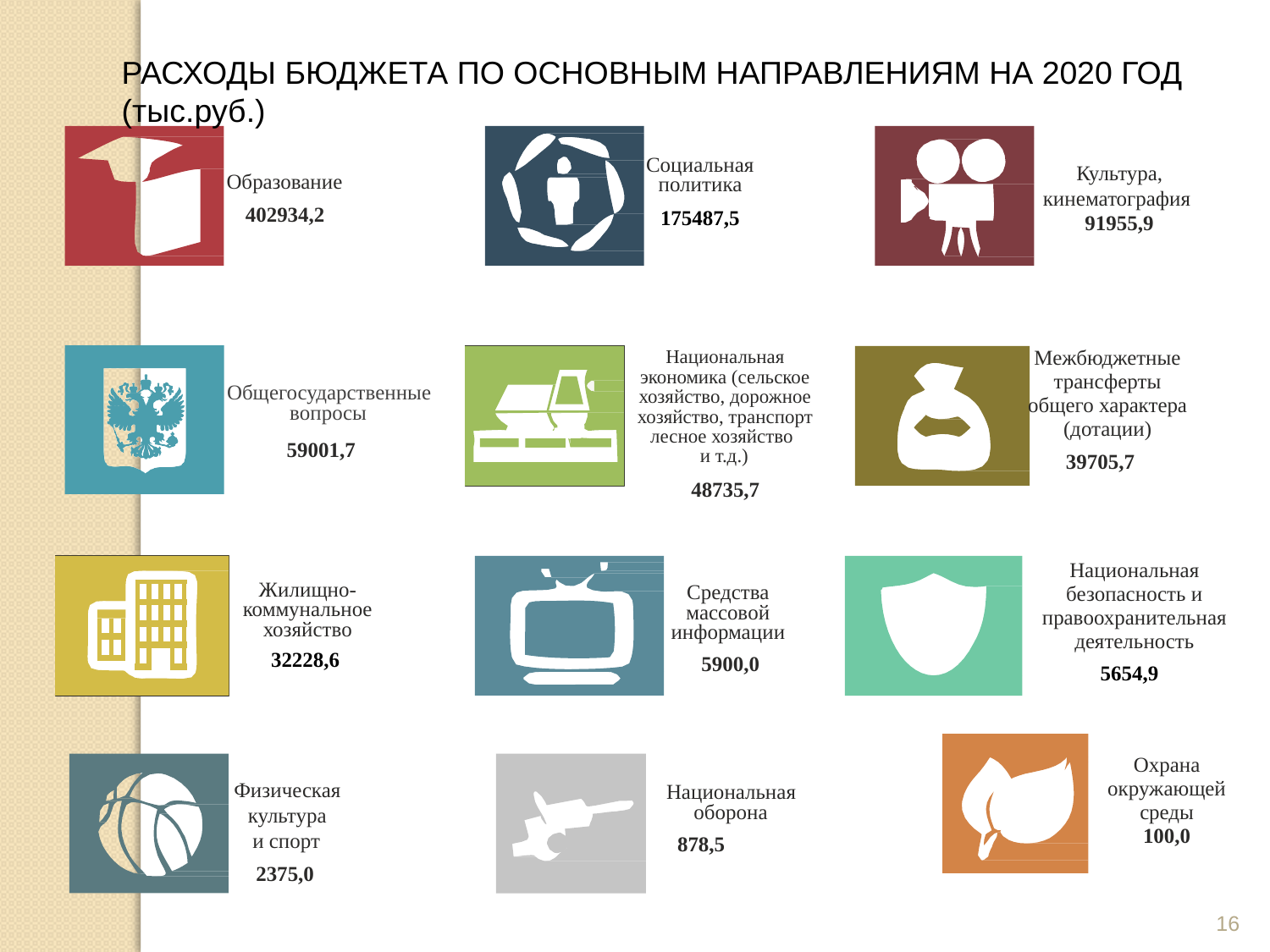

РАСХОДЫ БЮДЖЕТА ПО ОСНОВНЫМ НАПРАВЛЕНИЯМ НА 2020 ГОД (тыс.руб.)

Образование
402934,2

Социальная политика
175487,5

Культура,
кинематография
91955,9

Общегосударственные вопросы
59001,7

Национальная экономика (сельское хозяйство, дорожное хозяйство, транспорт
лесное хозяйство
и т.д.)
48735,7

Межбюджетные трансферты общего характера (дотации)
39705,7

Жилищно- коммунальное хозяйство
32228,6

Средства массовой информации
    5900,0

Национальная безопасность и правоохранительная деятельность
5654,9

Физическая культура
и спорт
2375,0

Национальная оборона
878,5

Охрана окружающей среды
100,0
16